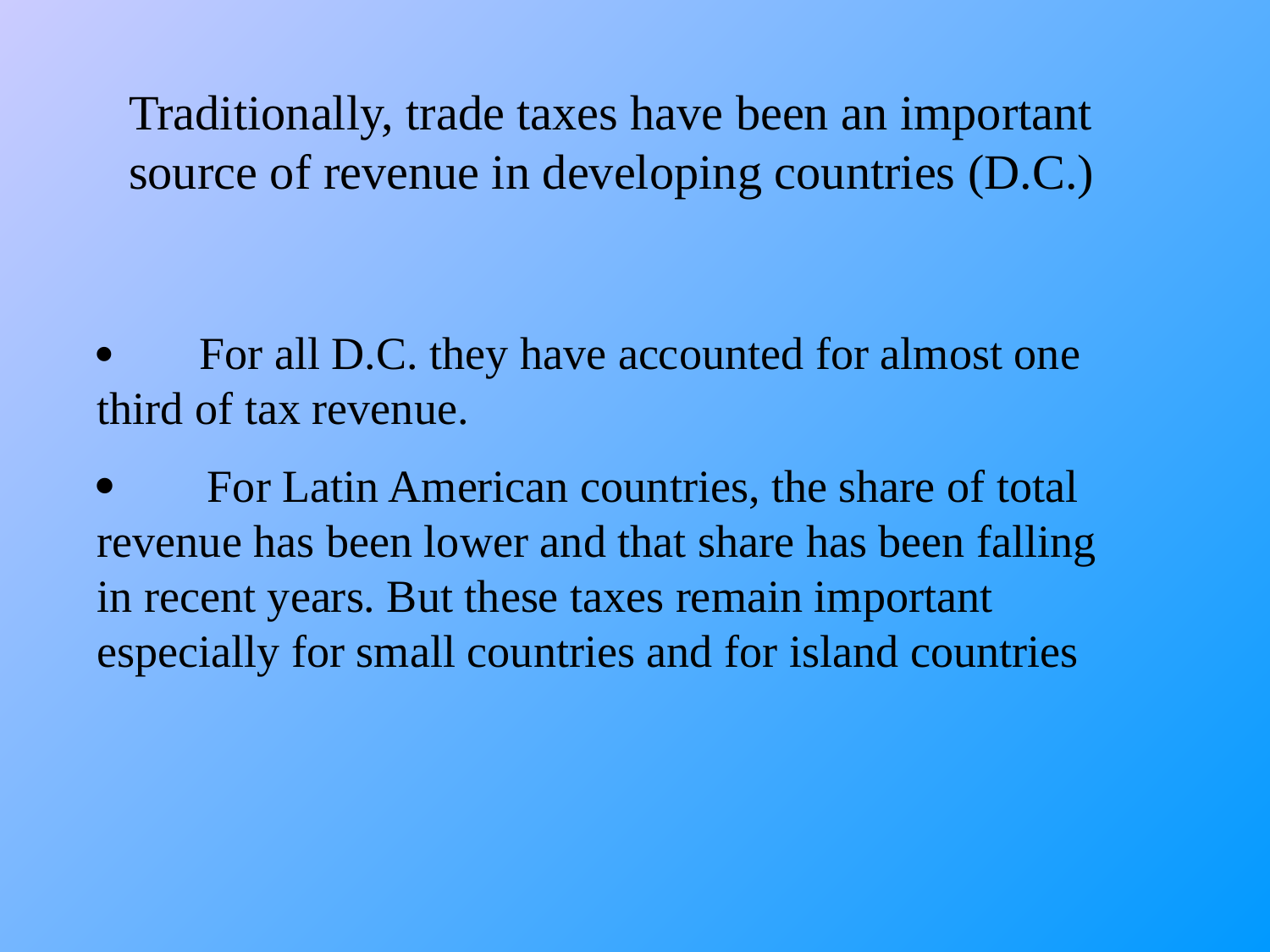

Traditionally, trade taxes have been an important source of revenue in developing countries (D.C.)

•        For all D.C. they have accounted for almost one third of tax revenue.
•        For Latin American countries, the share of total revenue has been lower and that share has been falling in recent years. But these taxes remain important especially for small countries and for island countries